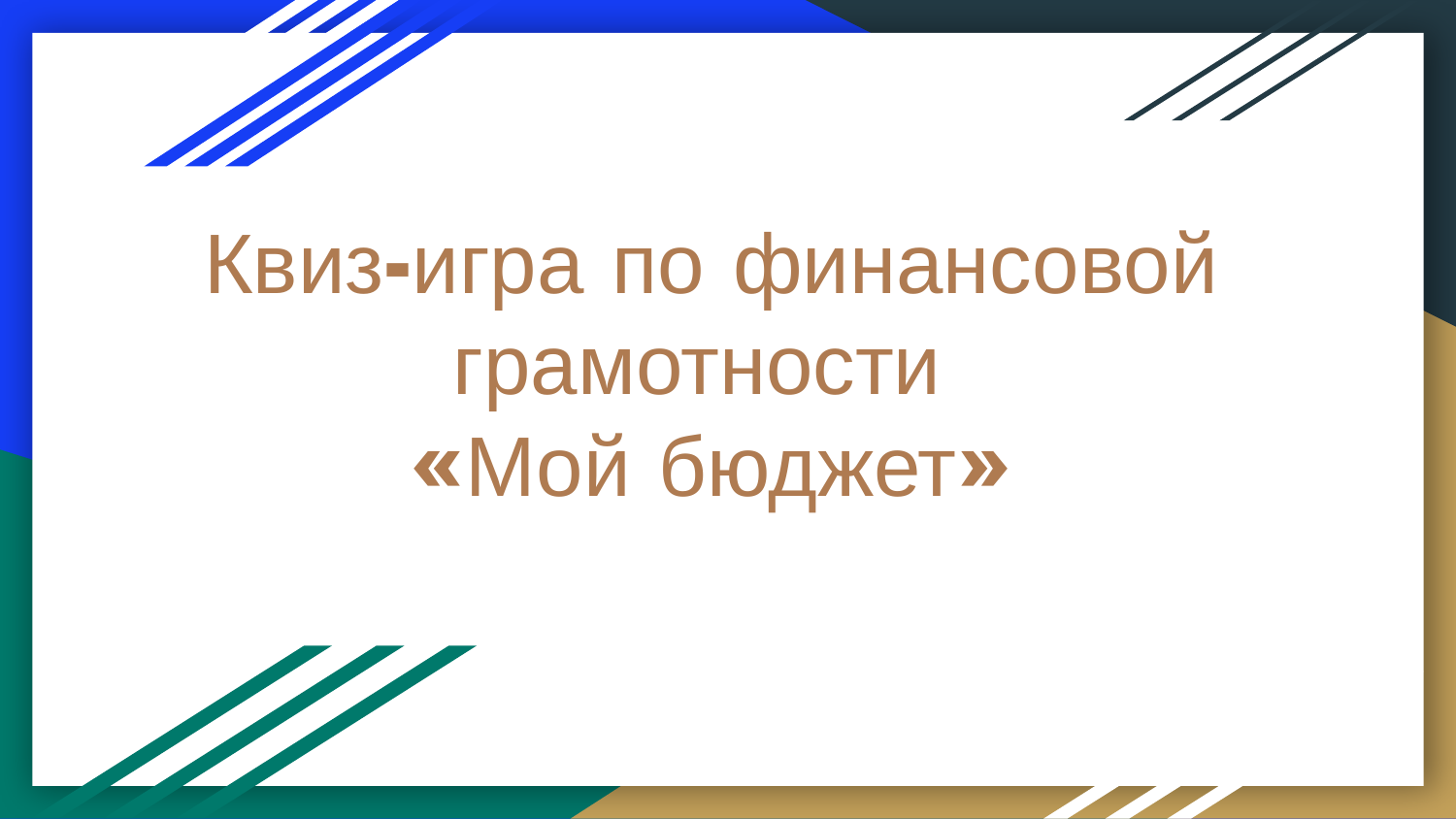

# Квиз-игра по финансовой грамотности «Мой бюджет»